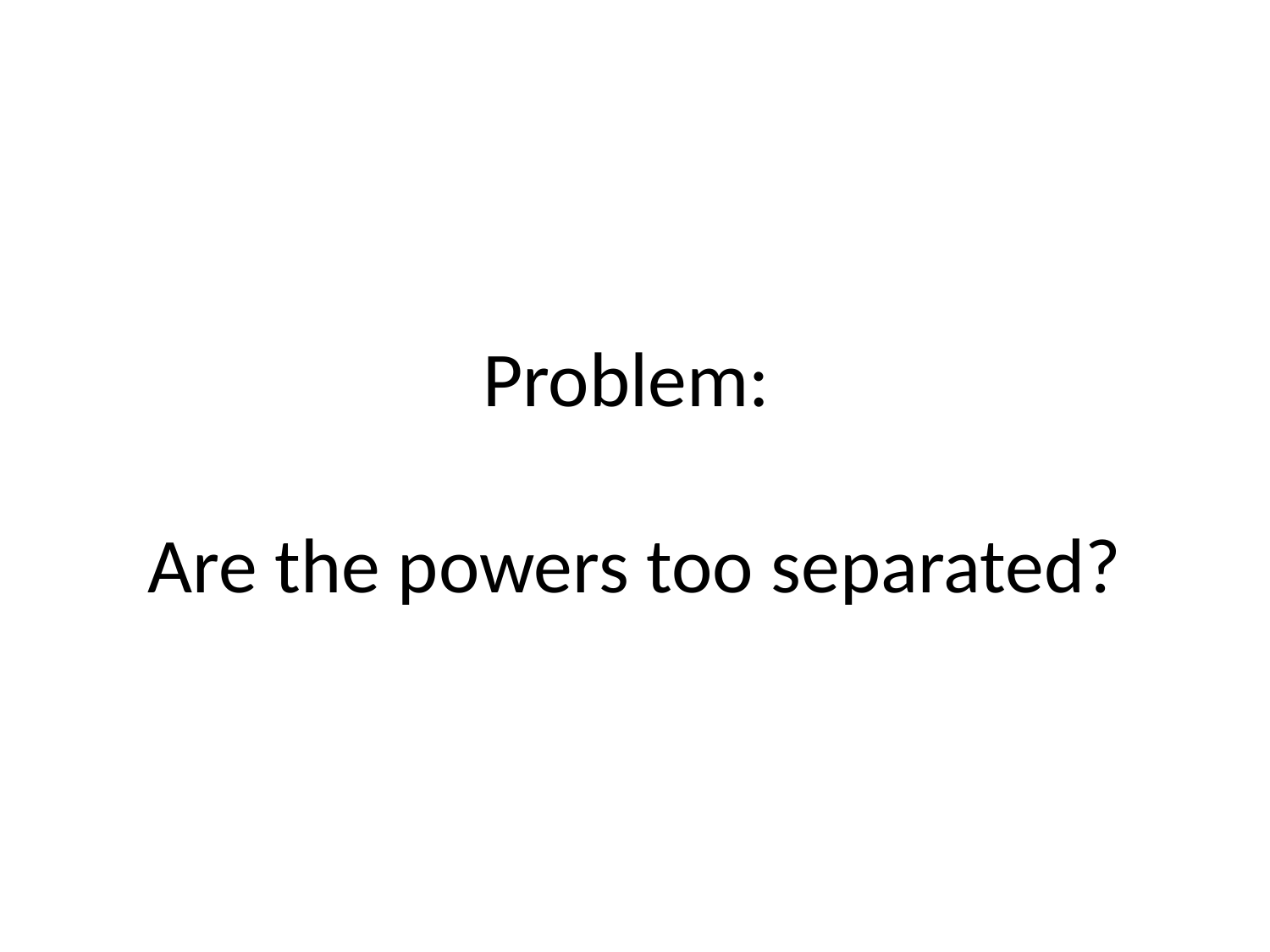

# Problem: Are the powers too separated?